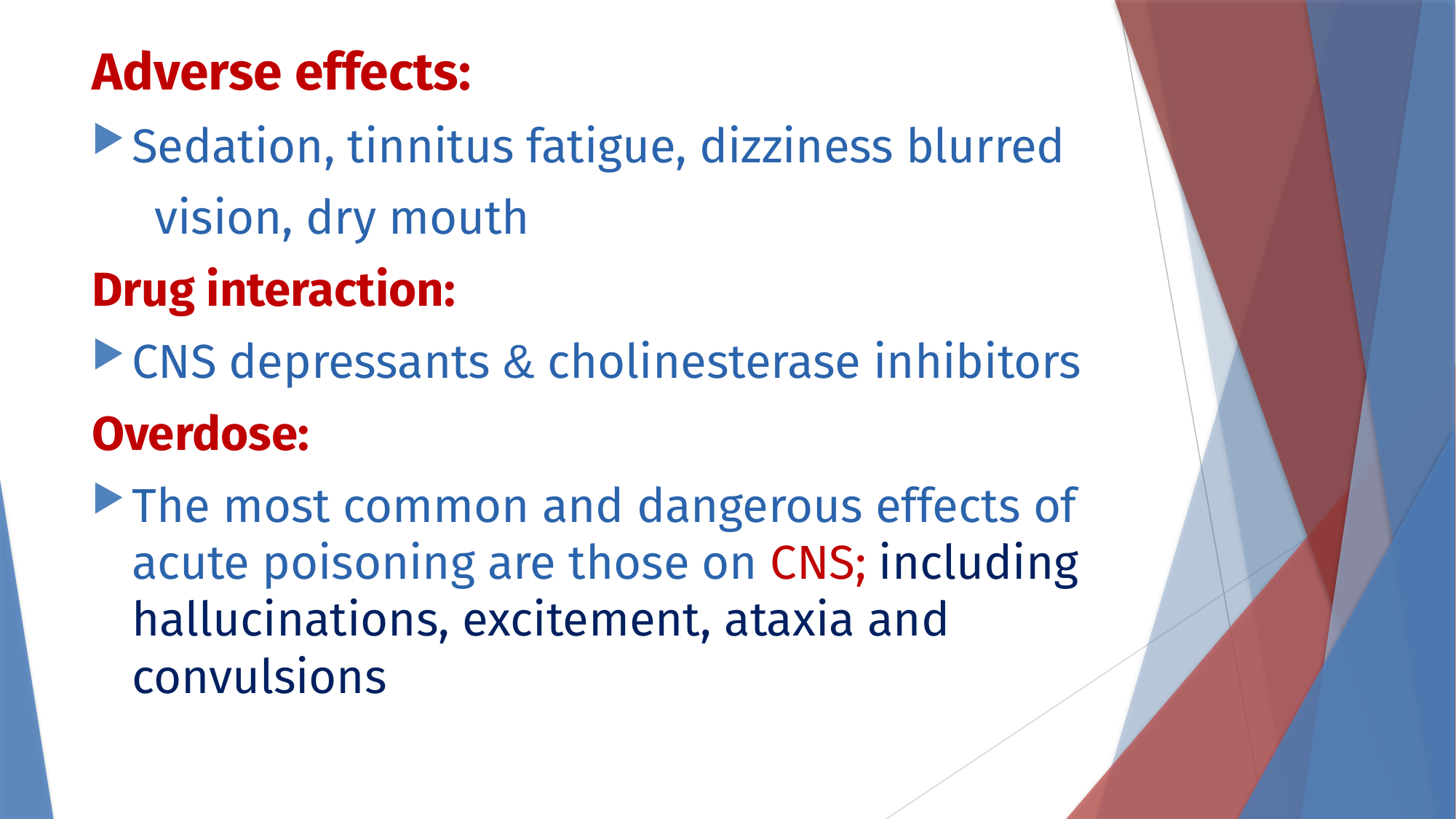

Adverse effects:
Sedation, tinnitus fatigue, dizziness blurred
     vision, dry mouth
Drug interaction:
CNS depressants & cholinesterase inhibitors
Overdose:
The most common and dangerous effects of acute poisoning are those on CNS; including hallucinations, excitement, ataxia and convulsions